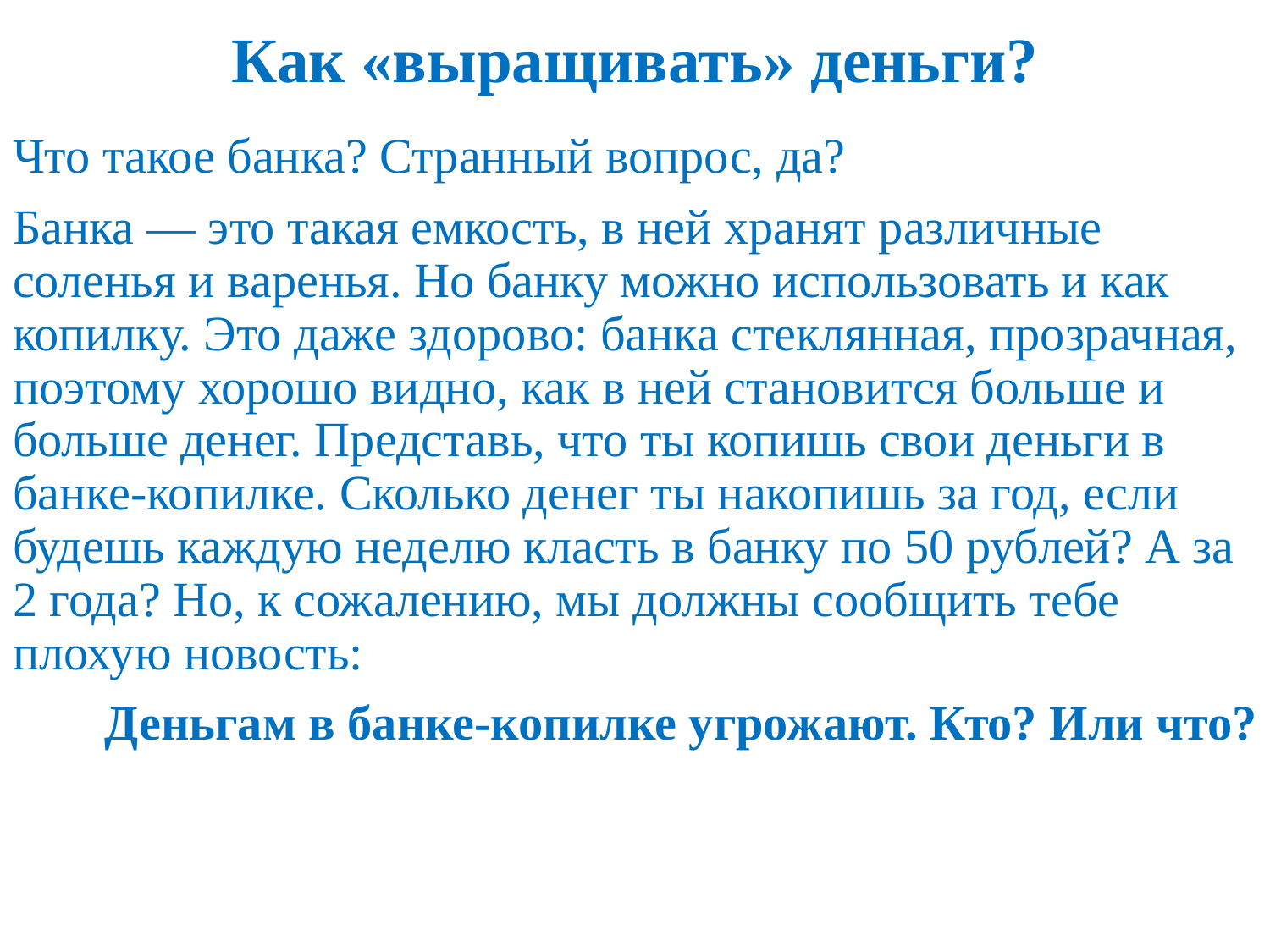

# Как «выращивать» деньги?
Что такое банка? Странный вопрос, да?
Банка — это такая емкость, в ней хранят различные соленья и варенья. Но банку можно использовать и как копилку. Это даже здорово: банка стеклянная, прозрачная, поэтому хорошо видно, как в ней становится больше и больше денег. Представь, что ты копишь свои деньги в банке-копилке. Сколько денег ты накопишь за год, если будешь каждую неделю класть в банку по 50 рублей? А за 2 года? Но, к сожалению, мы должны сообщить тебе плохую новость:
Деньгам в банке-копилке угрожают. Кто? Или что?